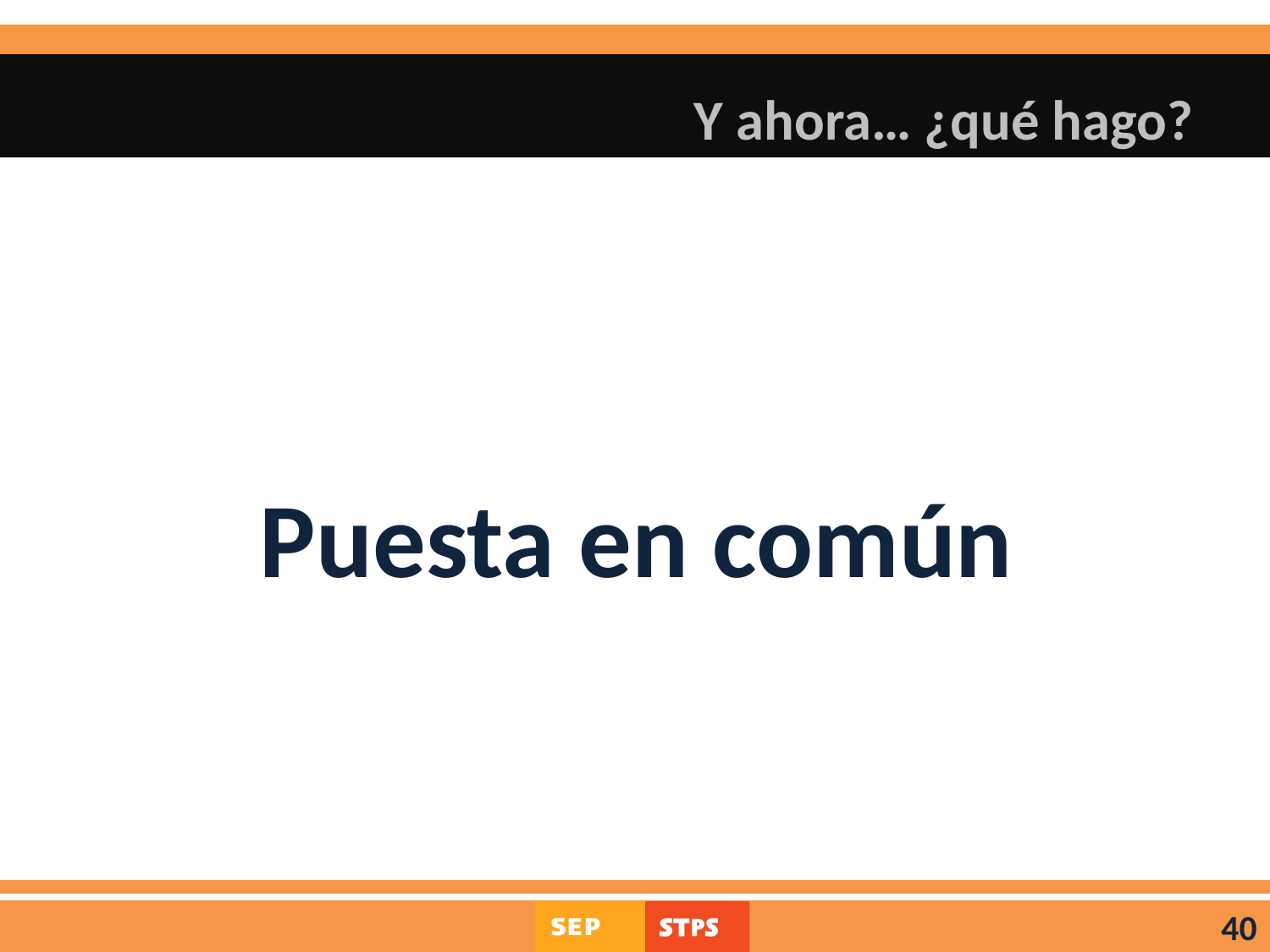

# Y ahora… ¿qué hago?
Puesta en común
40